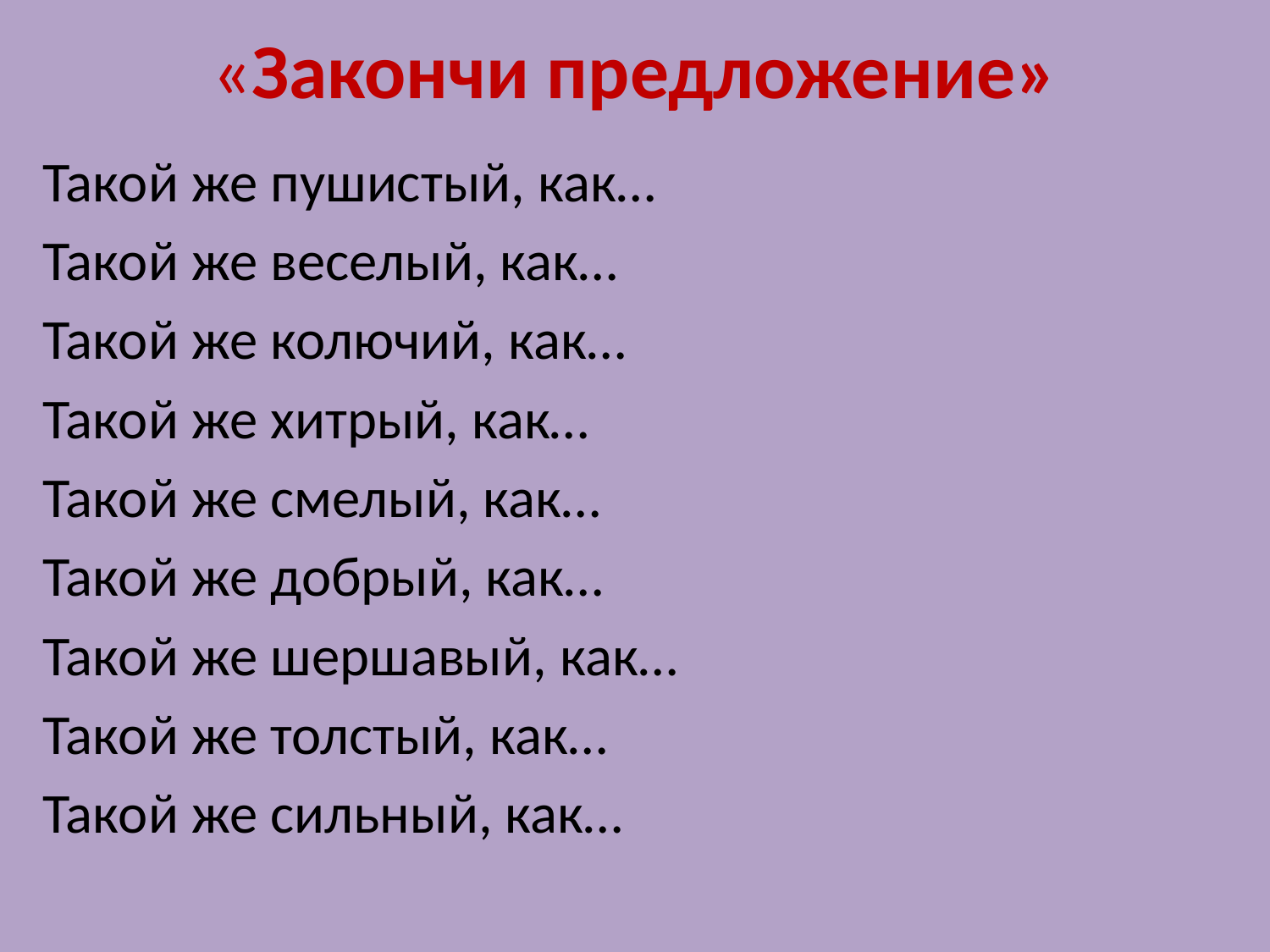

# «Закончи предложение»
Такой же пушистый, как…
Такой же веселый, как…
Такой же колючий, как…
Такой же хитрый, как…
Такой же смелый, как…
Такой же добрый, как…
Такой же шершавый, как…
Такой же толстый, как…
Такой же сильный, как…